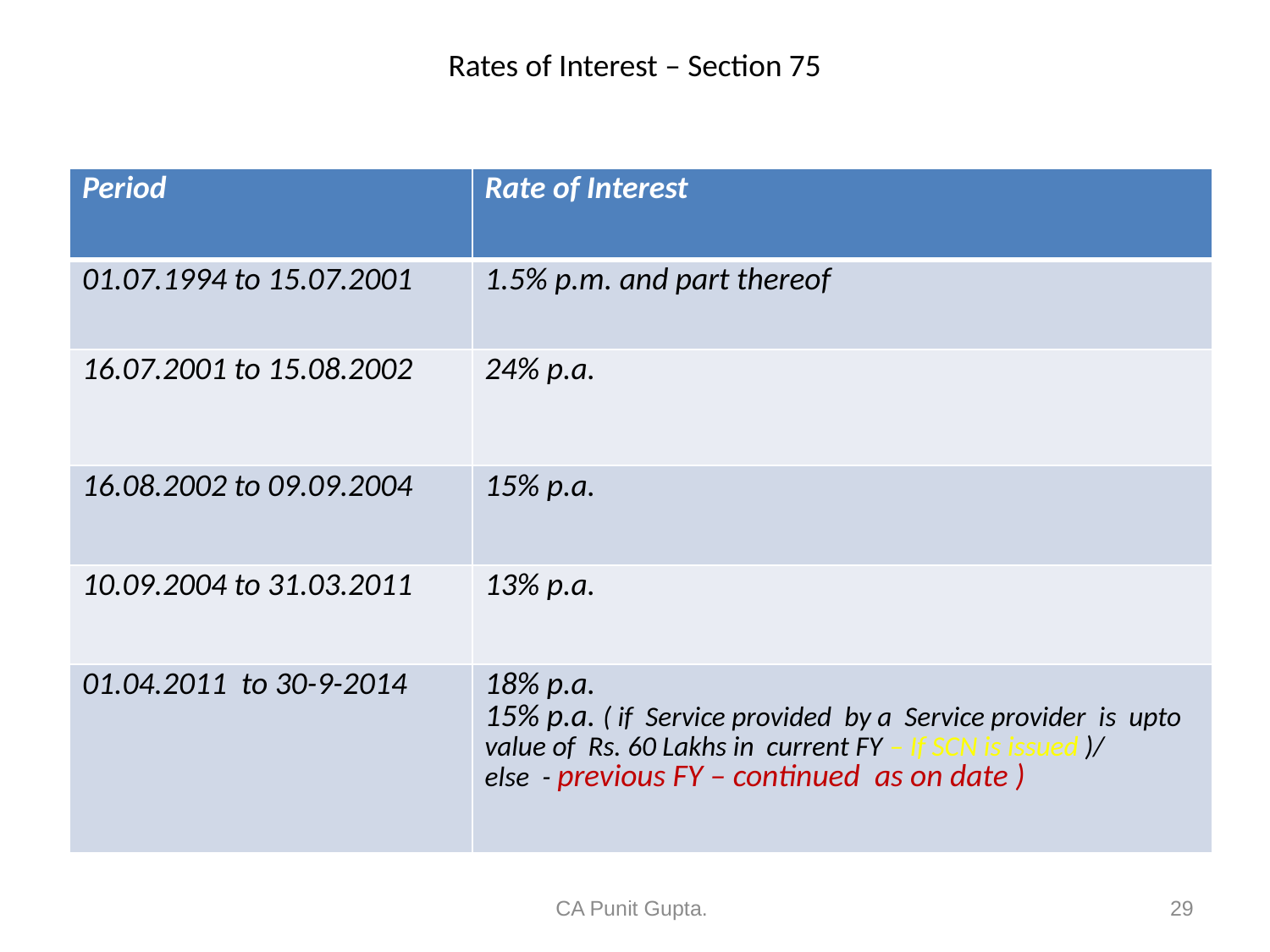

# Rates of Interest – Section 75
| Period | Rate of Interest |
| --- | --- |
| 01.07.1994 to 15.07.2001 | 1.5% p.m. and part thereof |
| 16.07.2001 to 15.08.2002 | 24% p.a. |
| 16.08.2002 to 09.09.2004 | 15% p.a. |
| 10.09.2004 to 31.03.2011 | 13% p.a. |
| 01.04.2011 to 30-9-2014 | 18% p.a. 15% p.a. ( if Service provided by a Service provider is upto value of Rs. 60 Lakhs in current FY – If SCN is issued )/ else - previous FY – continued as on date ) |
CA Punit Gupta.
29